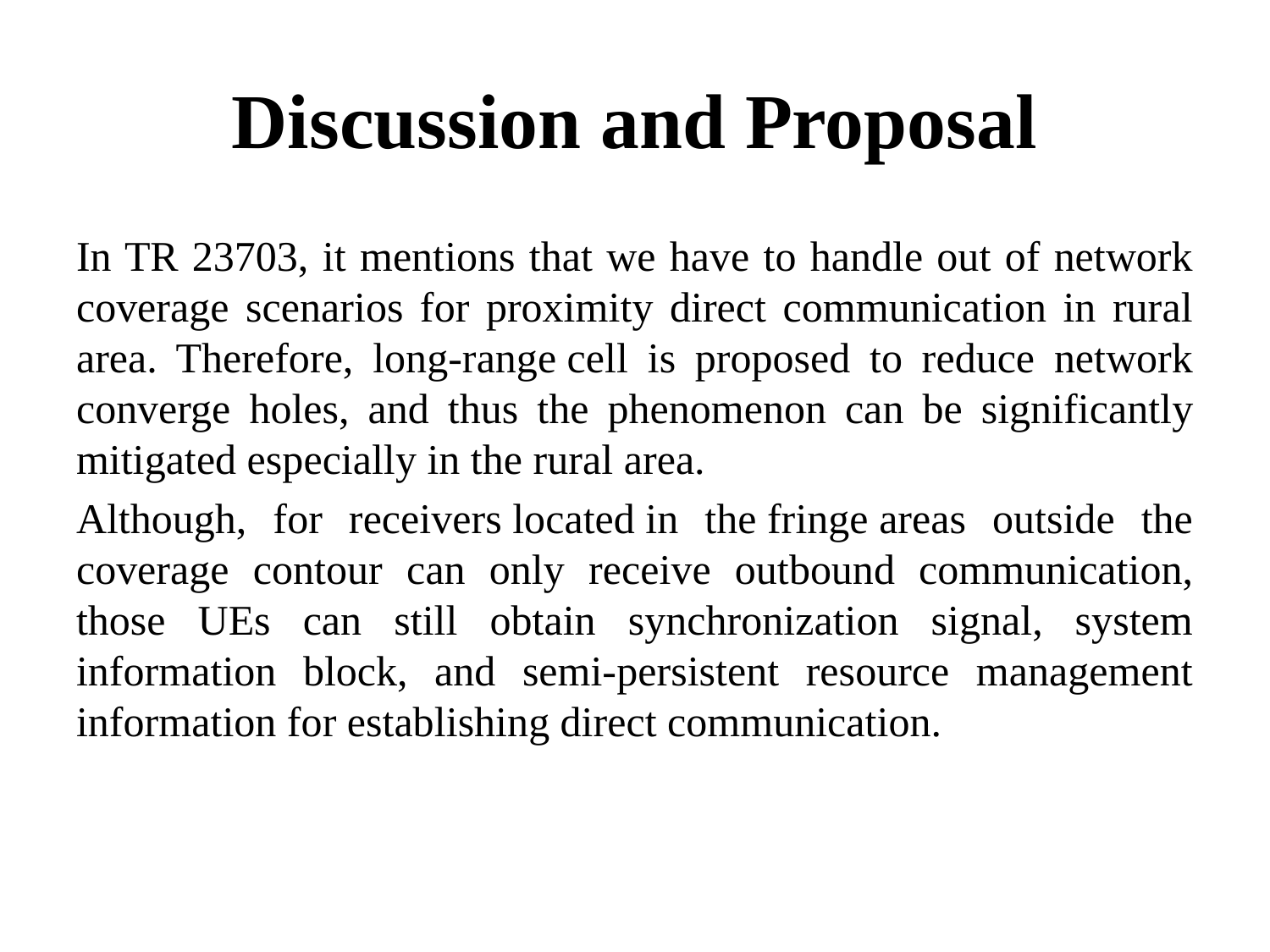

# Discussion and Proposal
In TR 23703, it mentions that we have to handle out of network coverage scenarios for proximity direct communication in rural area. Therefore, long-range cell is proposed to reduce network converge holes, and thus the phenomenon can be significantly mitigated especially in the rural area.
Although, for receivers located in the fringe areas outside the coverage contour can only receive outbound communication, those UEs can still obtain synchronization signal, system information block, and semi-persistent resource management information for establishing direct communication.